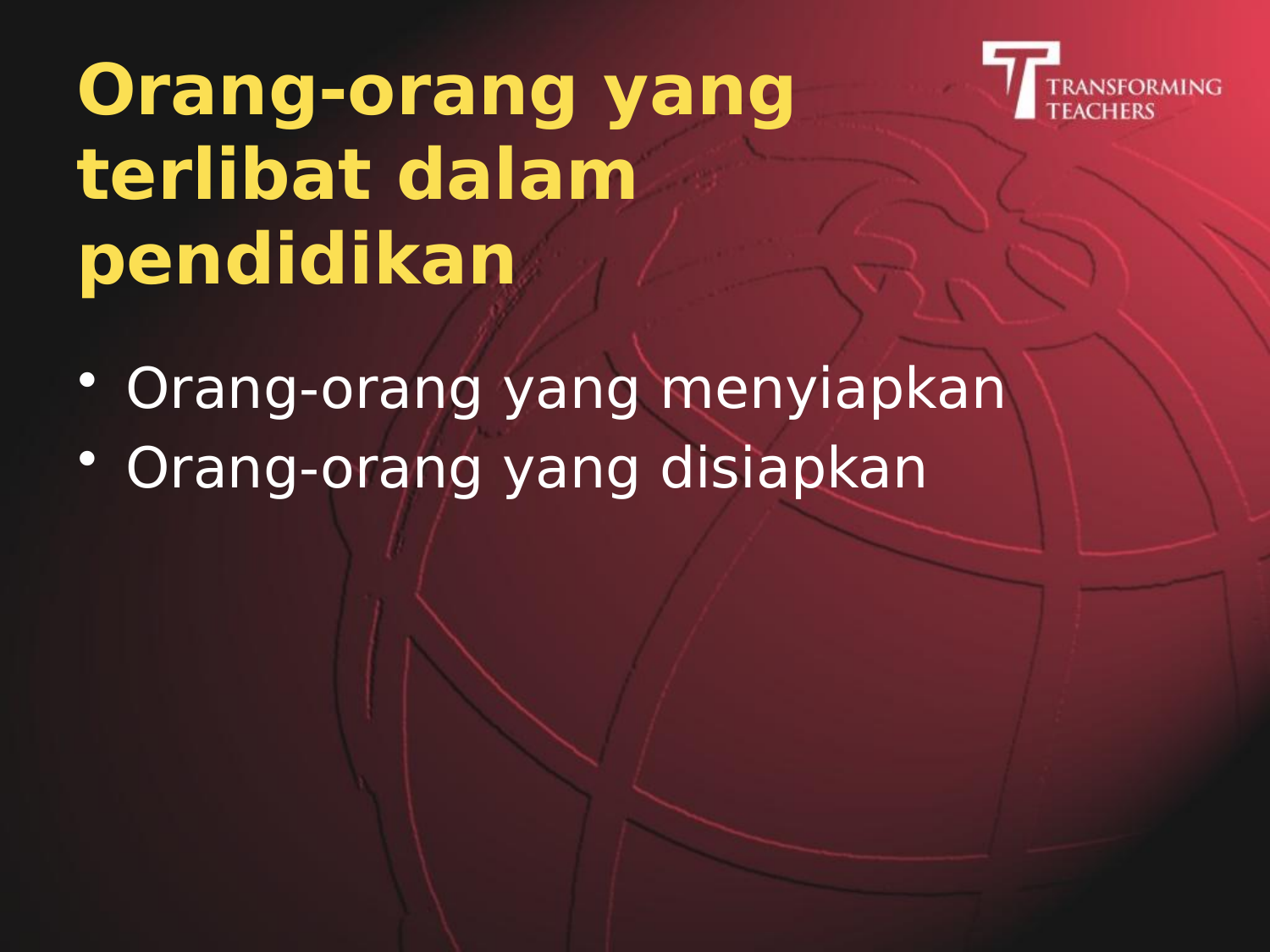

# Orang-orang yang terlibat dalam pendidikan
Orang-orang yang menyiapkan
Orang-orang yang disiapkan